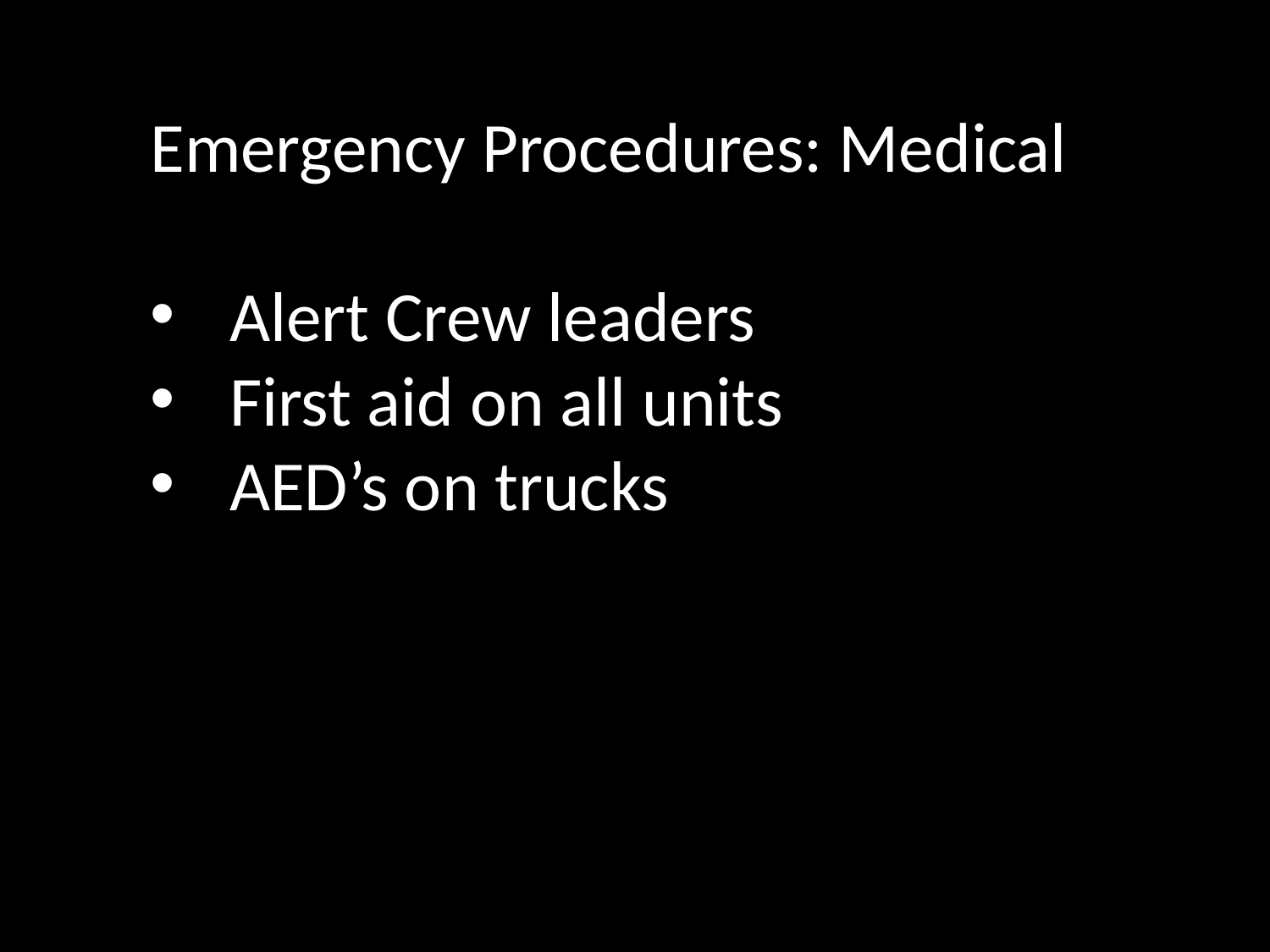

Emergency Procedures: Medical

Alert Crew leaders
First aid on all units
AED’s on trucks